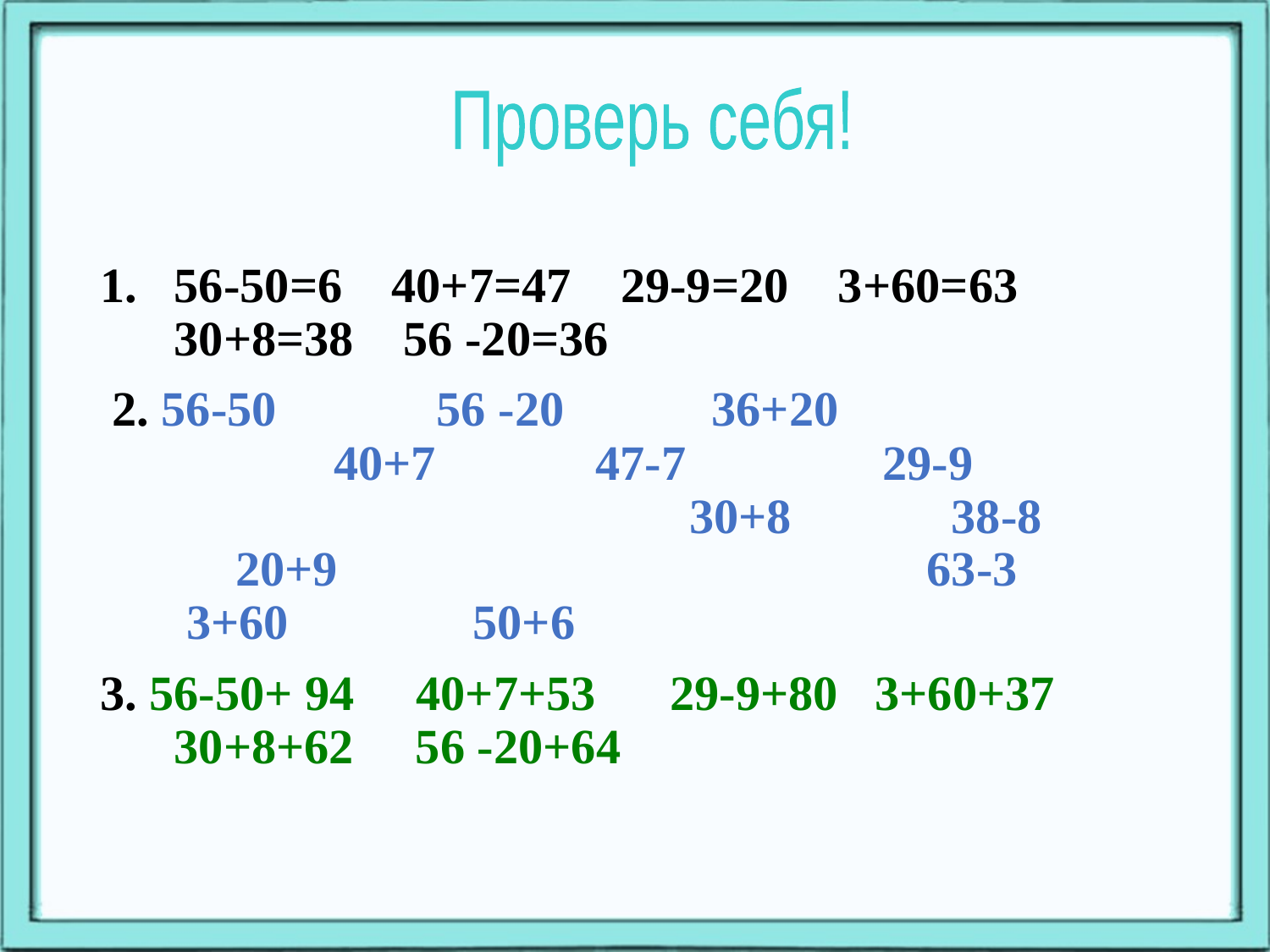

#
Проверь себя!
56-50=6    40+7=47    29-9=20    3+60=63    30+8=38    56 -20=36
 2. 56-50             56 -20            36+20                                        40+7             47-7                29-9                                                          30+8             38-8                20+9                                                63-3              3+60               50+6
3. 56-50+ 94     40+7+53      29-9+80   3+60+37     30+8+62     56 -20+64